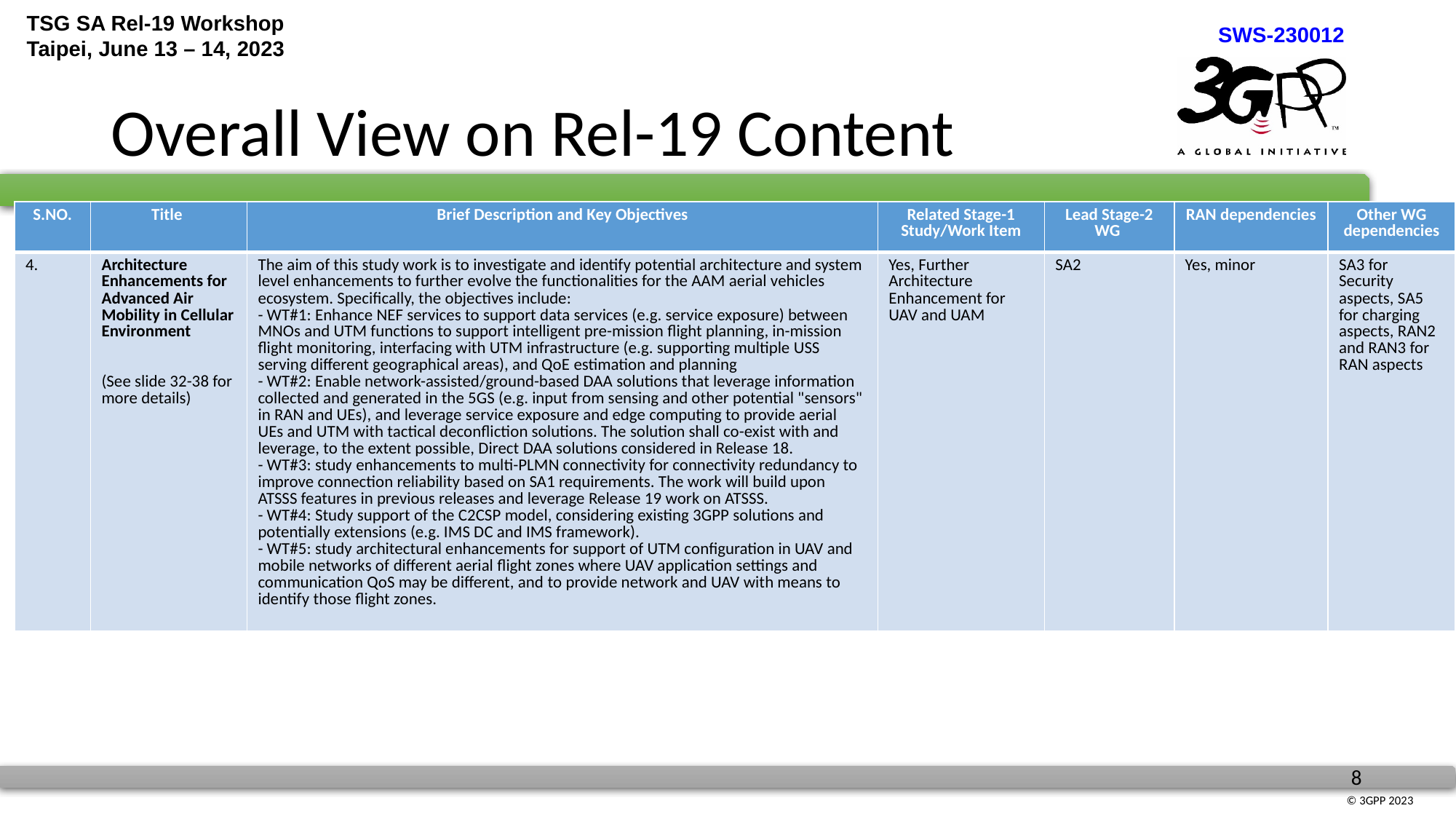

# Overall View on Rel-19 Content
| S.NO. | Title | Brief Description and Key Objectives | Related Stage-1 Study/Work Item | Lead Stage-2 WG | RAN dependencies | Other WG dependencies |
| --- | --- | --- | --- | --- | --- | --- |
| 4. | Architecture Enhancements for Advanced Air Mobility in Cellular Environment (See slide 32-38 for more details) | The aim of this study work is to investigate and identify potential architecture and system level enhancements to further evolve the functionalities for the AAM aerial vehicles ecosystem. Specifically, the objectives include: - WT#1: Enhance NEF services to support data services (e.g. service exposure) between MNOs and UTM functions to support intelligent pre-mission flight planning, in-mission flight monitoring, interfacing with UTM infrastructure (e.g. supporting multiple USS serving different geographical areas), and QoE estimation and planning - WT#2: Enable network-assisted/ground-based DAA solutions that leverage information collected and generated in the 5GS (e.g. input from sensing and other potential "sensors" in RAN and UEs), and leverage service exposure and edge computing to provide aerial UEs and UTM with tactical deconfliction solutions. The solution shall co-exist with and leverage, to the extent possible, Direct DAA solutions considered in Release 18. - WT#3: study enhancements to multi-PLMN connectivity for connectivity redundancy to improve connection reliability based on SA1 requirements. The work will build upon ATSSS features in previous releases and leverage Release 19 work on ATSSS. - WT#4: Study support of the C2CSP model, considering existing 3GPP solutions and potentially extensions (e.g. IMS DC and IMS framework). - WT#5: study architectural enhancements for support of UTM configuration in UAV and mobile networks of different aerial flight zones where UAV application settings and communication QoS may be different, and to provide network and UAV with means to identify those flight zones. | Yes, Further Architecture Enhancement for UAV and UAM | SA2 | Yes, minor | SA3 for Security aspects, SA5 for charging aspects, RAN2 and RAN3 for RAN aspects |